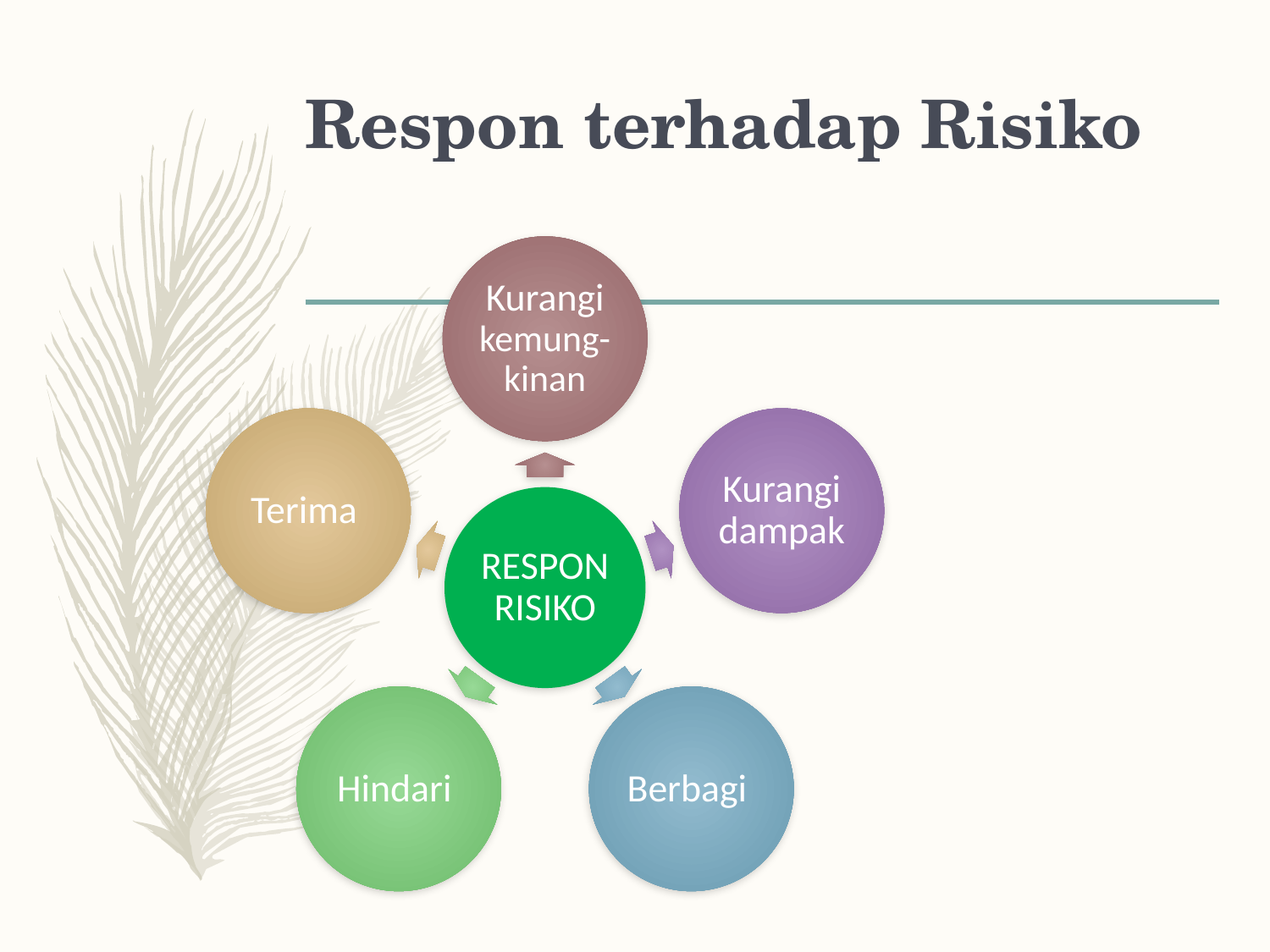

# Respon terhadap Risiko
RESPON RISIKO

Kurangi kemung-kinan

Kurangi dampak

Berbagi

Hindari

Terima